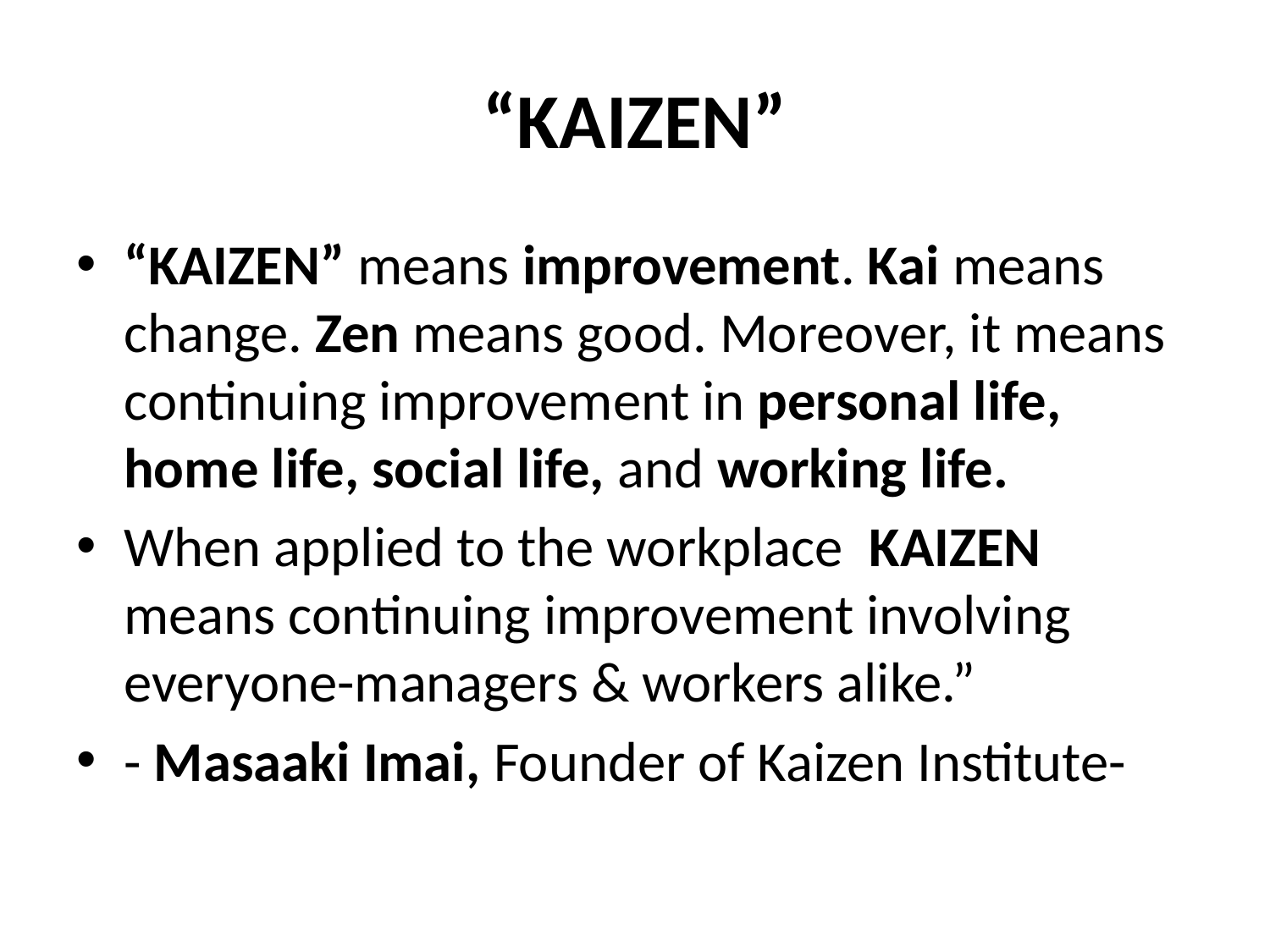

# “KAIZEN”
“KAIZEN” means improvement. Kai means change. Zen means good. Moreover, it means continuing improvement in personal life, home life, social life, and working life.
When applied to the workplace  KAIZEN means continuing improvement involving everyone-managers & workers alike.”
- Masaaki Imai, Founder of Kaizen Institute-